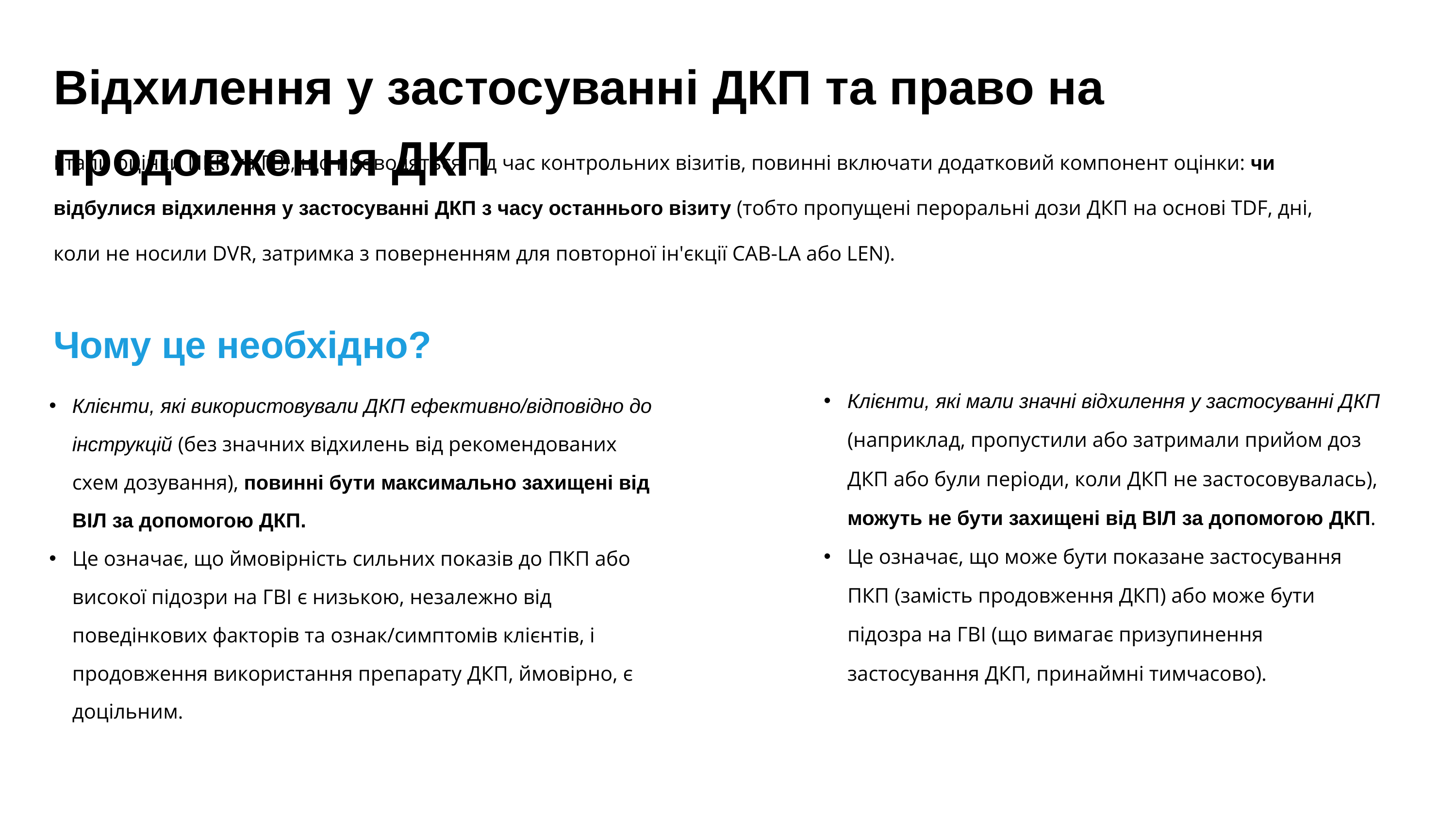

Відхилення у застосуванні ДКП та право на продовження ДКП
Етапи оцінки ПКП та ГВІ, що проводяться під час контрольних візитів, повинні включати додатковий компонент оцінки: чи відбулися відхилення у застосуванні ДКП з часу останнього візиту (тобто пропущені пероральні дози ДКП на основі TDF, дні, коли не носили DVR, затримка з поверненням для повторної ін'єкції CAB-LA або LEN).
Чому це необхідно?
Клієнти, які мали значні відхилення у застосуванні ДКП (наприклад, пропустили або затримали прийом доз ДКП або були періоди, коли ДКП не застосовувалась), можуть не бути захищені від ВІЛ за допомогою ДКП.
Це означає, що може бути показане застосування ПКП (замість продовження ДКП) або може бути підозра на ГВІ (що вимагає призупинення застосування ДКП, принаймні тимчасово).
Клієнти, які використовували ДКП ефективно/відповідно до інструкцій (без значних відхилень від рекомендованих схем дозування), повинні бути максимально захищені від ВІЛ за допомогою ДКП.
Це означає, що ймовірність сильних показів до ПКП або високої підозри на ГВІ є низькою, незалежно від поведінкових факторів та ознак/симптомів клієнтів, і продовження використання препарату ДКП, ймовірно, є доцільним.